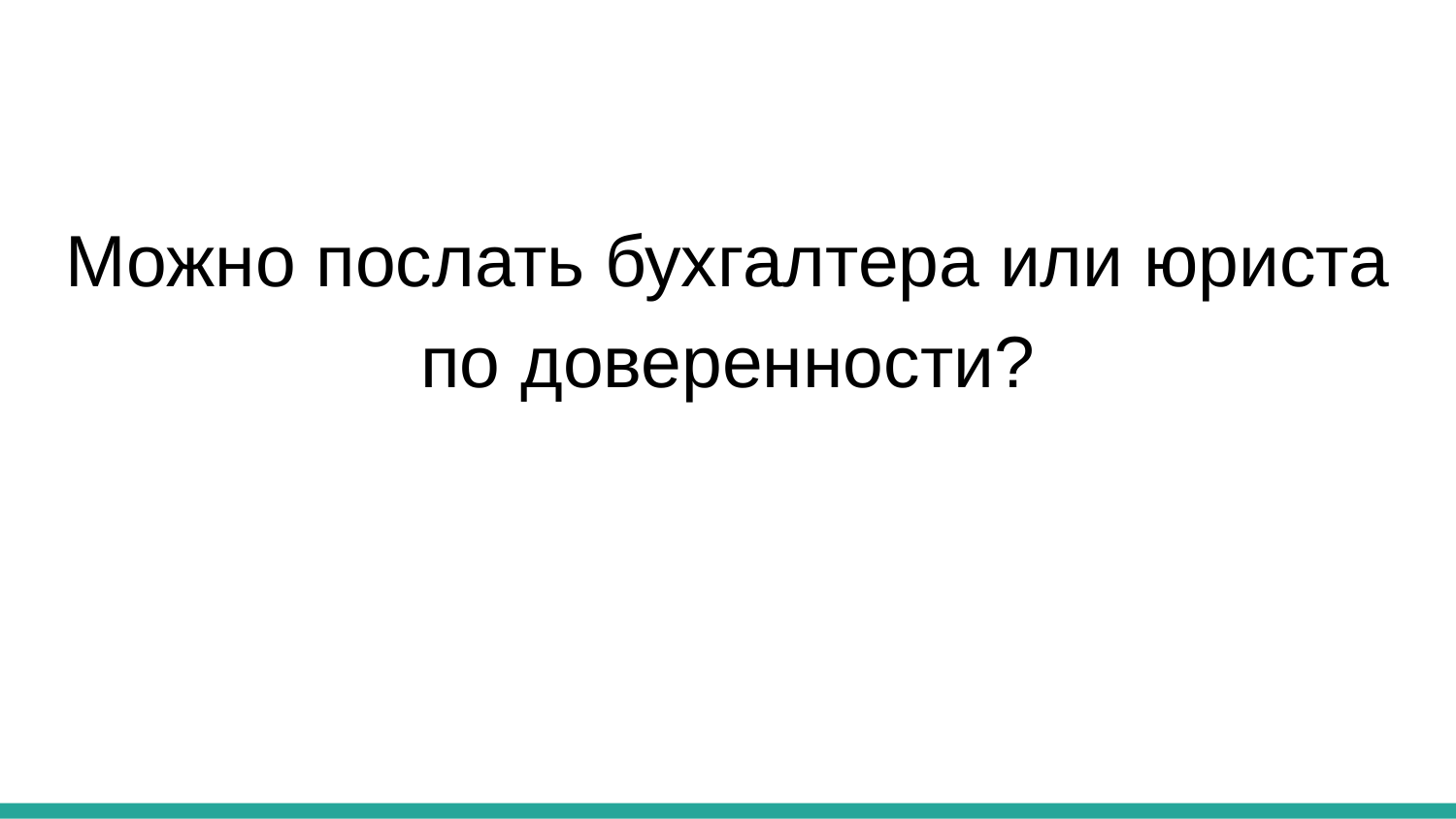

Можно послать бухгалтера или юриста по доверенности?